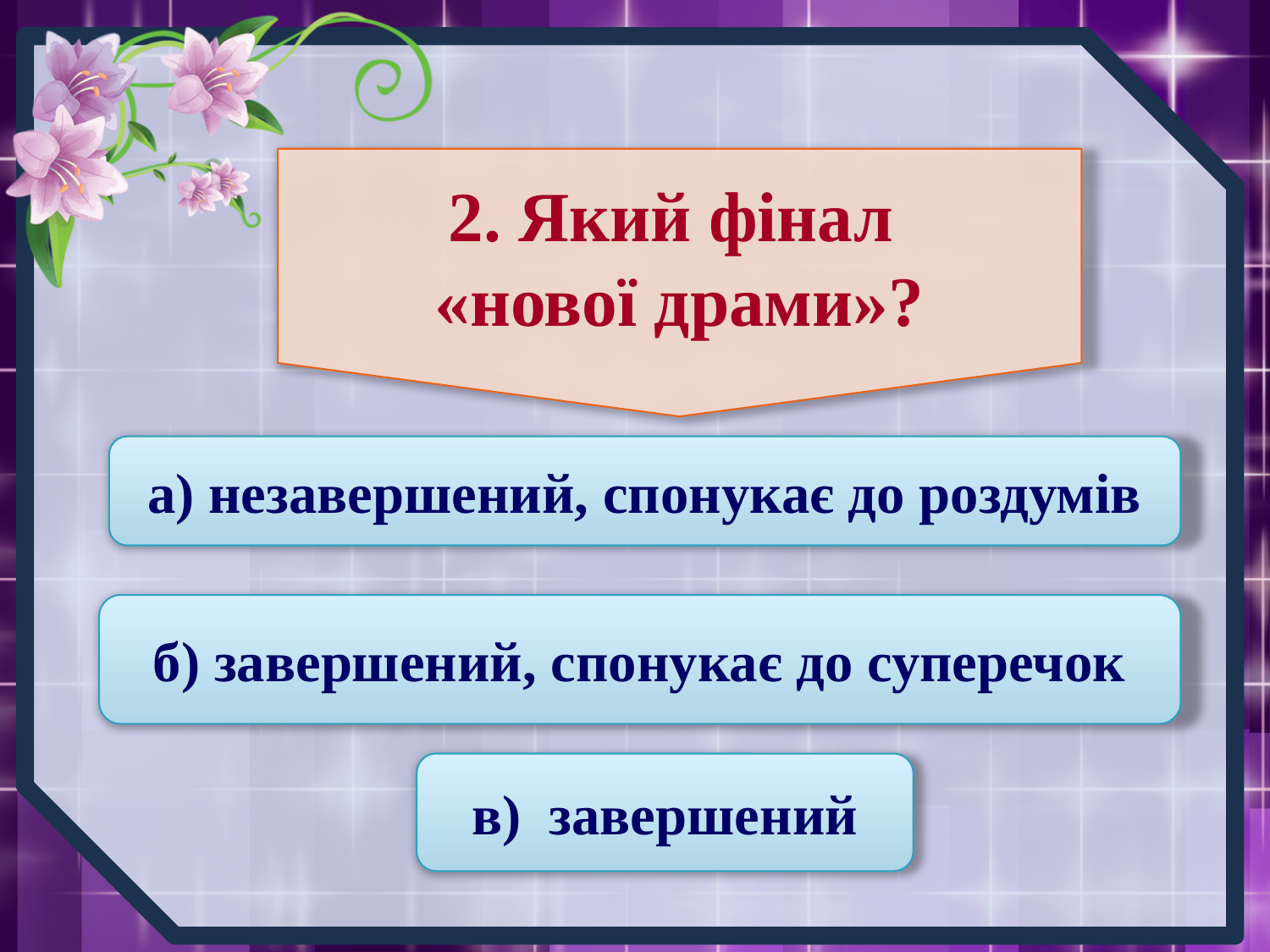

2. Який фінал
«нової драми»?

а) незавершений, спонукає до роздумів
б) завершений, спонукає до суперечок
в)  завершений